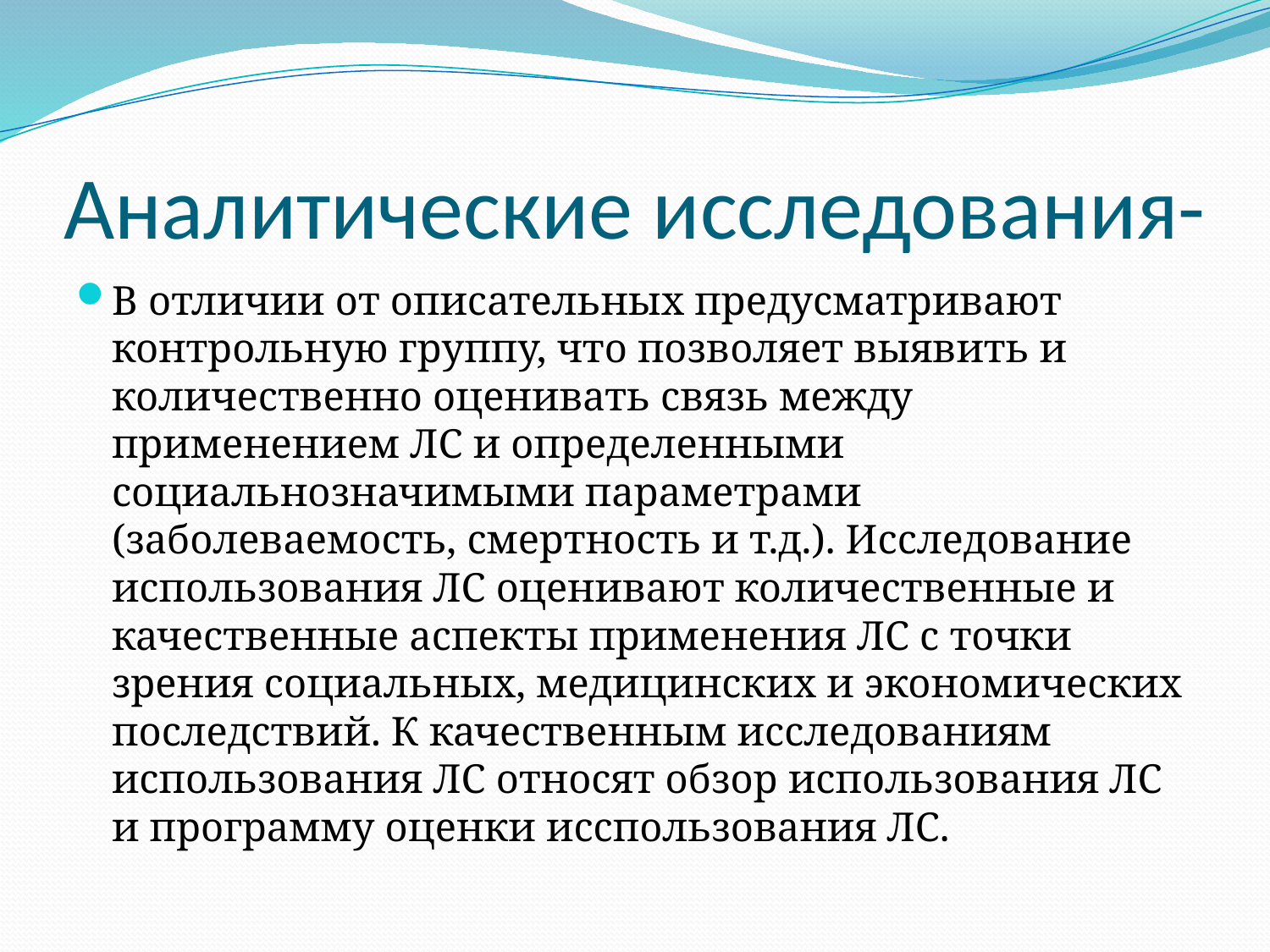

# Аналитические исследования-
В отличии от описательных предусматривают контрольную группу, что позволяет выявить и количественно оценивать связь между применением ЛС и определенными социальнозначимыми параметрами (заболеваемость, смертность и т.д.). Исследование использования ЛС оценивают количественные и качественные аспекты применения ЛС с точки зрения социальных, медицинских и экономических последствий. К качественным исследованиям использования ЛС относят обзор использования ЛС и программу оценки исспользования ЛС.